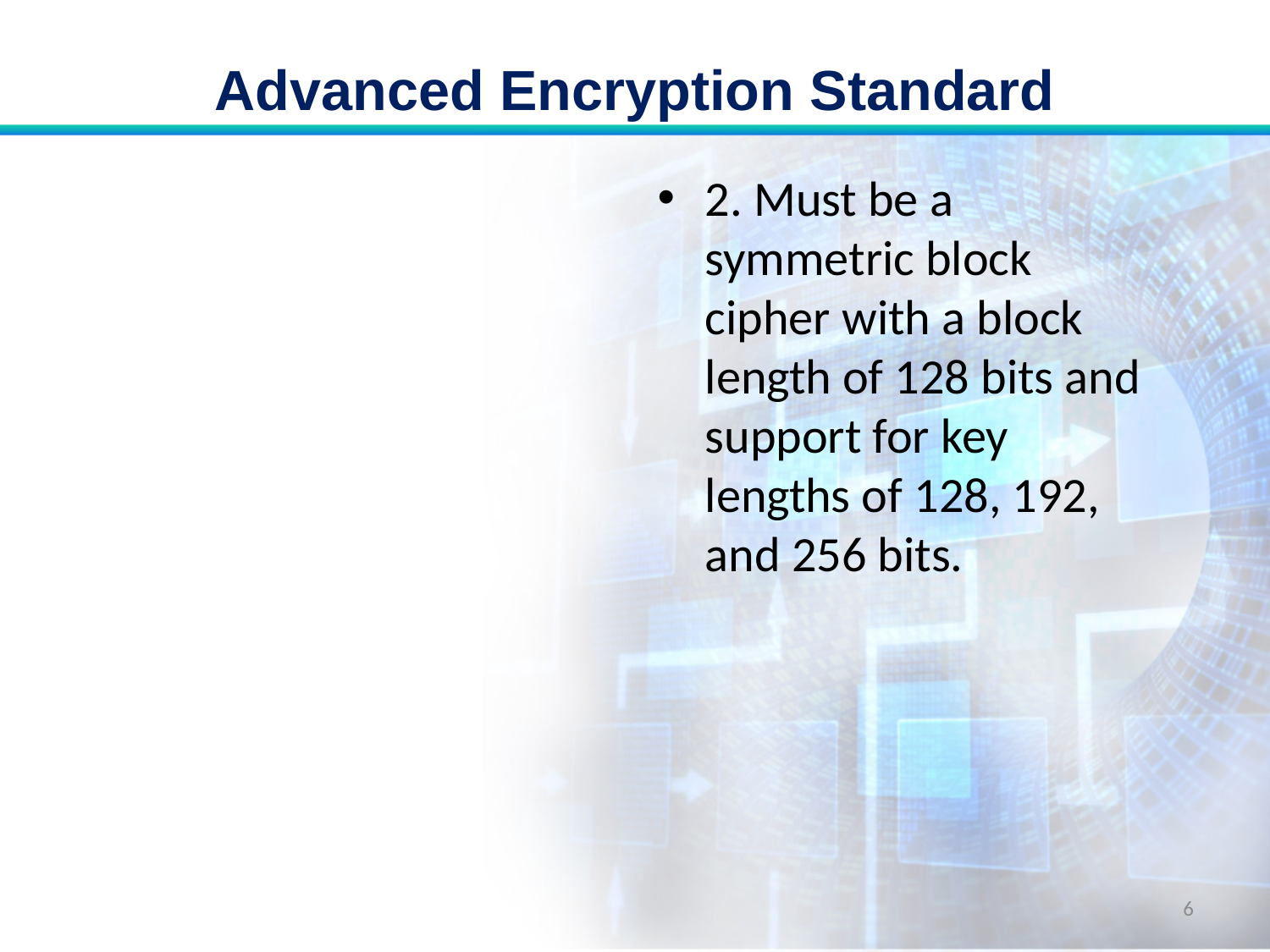

# Advanced Encryption Standard
2. Must be a symmetric block cipher with a block length of 128 bits and support for key lengths of 128, 192, and 256 bits.
6